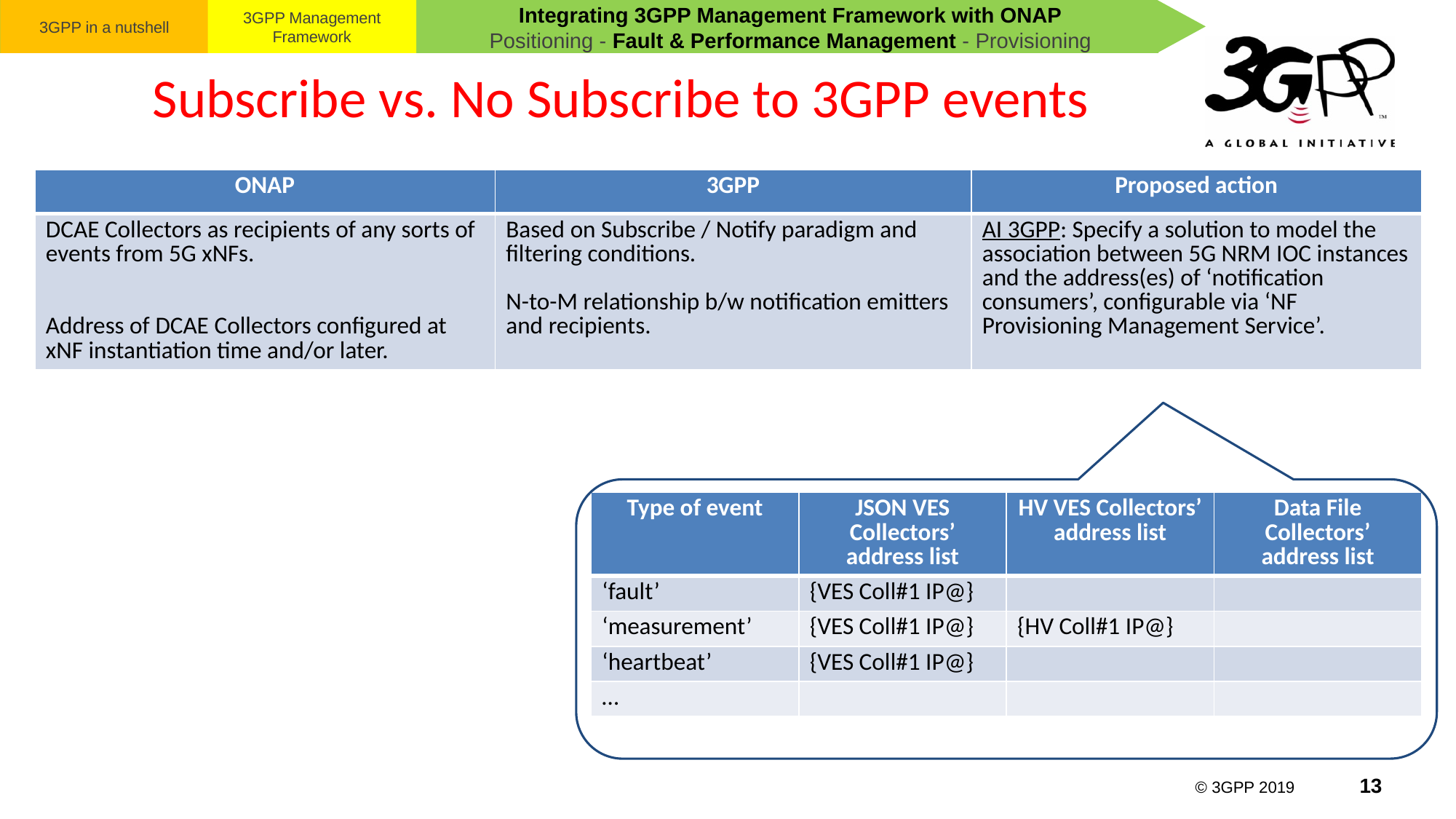

3GPP in a nutshell
3GPP Management Framework
Integrating 3GPP Management Framework with ONAP
Positioning - Fault & Performance Management - Provisioning
# Subscribe vs. No Subscribe to 3GPP events
| ONAP | 3GPP | Proposed action |
| --- | --- | --- |
| DCAE Collectors as recipients of any sorts of events from 5G xNFs. Address of DCAE Collectors configured at xNF instantiation time and/or later. | Based on Subscribe / Notify paradigm and filtering conditions. N-to-M relationship b/w notification emitters and recipients. | AI 3GPP: Specify a solution to model the association between 5G NRM IOC instances and the address(es) of ‘notification consumers’, configurable via ‘NF Provisioning Management Service’. |

| Type of event | JSON VES Collectors’ address list | HV VES Collectors’ address list | Data File Collectors’ address list |
| --- | --- | --- | --- |
| ‘fault’ | {VES Coll#1 IP@} |  |  |
| ‘measurement’ | {VES Coll#1 IP@} | {HV Coll#1 IP@} |  |
| ‘heartbeat’ | {VES Coll#1 IP@} |  |  |
| … |  |  |  |